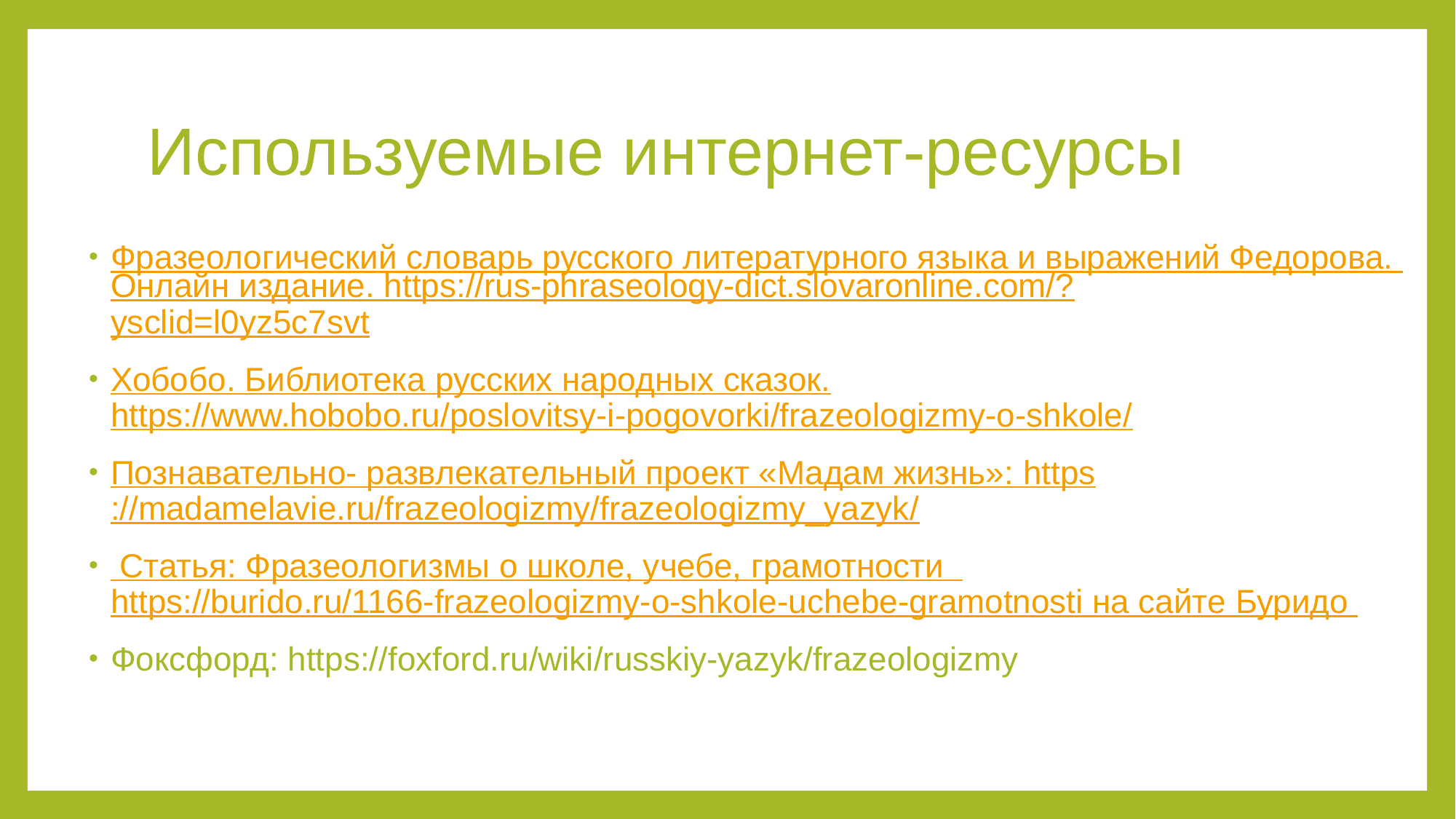

# Используемые интернет-ресурсы
Фразеологический словарь русского литературного языка и выражений Федорова. Онлайн издание. https://rus-phraseology-dict.slovaronline.com/?ysclid=l0yz5c7svt
Хобобо. Библиотека русских народных сказок.https://www.hobobo.ru/poslovitsy-i-pogovorki/frazeologizmy-o-shkole/
Познавательно- развлекательный проект «Мадам жизнь»: https://madamelavie.ru/frazeologizmy/frazeologizmy_yazyk/
 Статья: Фразеологизмы о школе, учебе, грамотности  https://burido.ru/1166-frazeologizmy-o-shkole-uchebe-gramotnosti на сайте Буридо
Фоксфорд: https://foxford.ru/wiki/russkiy-yazyk/frazeologizmy